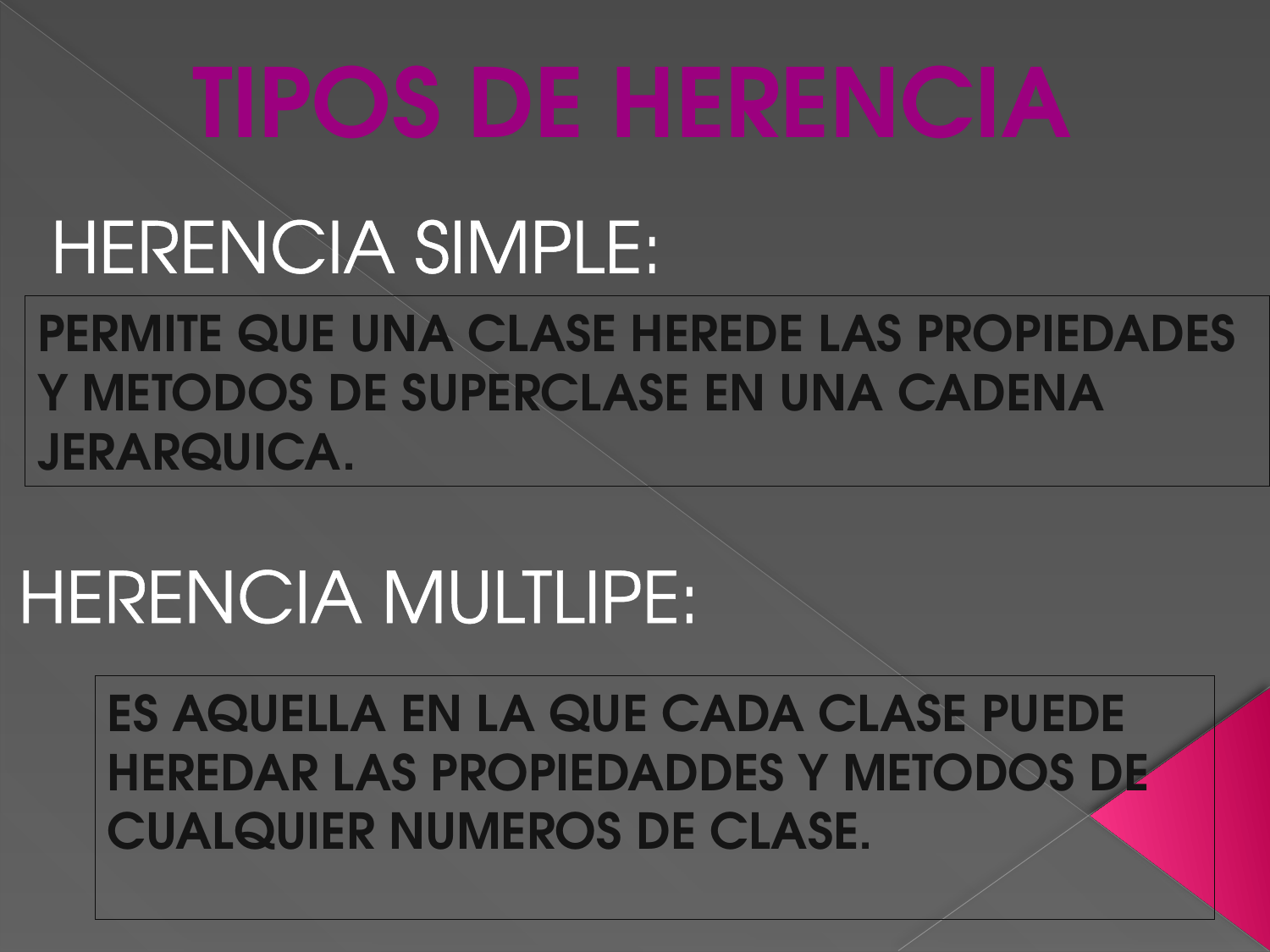

TIPOS DE HERENCIA
HERENCIA SIMPLE:
PERMITE QUE UNA CLASE HEREDE LAS PROPIEDADES Y METODOS DE SUPERCLASE EN UNA CADENA JERARQUICA.
HERENCIA MULTLIPE:
ES AQUELLA EN LA QUE CADA CLASE PUEDE HEREDAR LAS PROPIEDADDES Y METODOS DE CUALQUIER NUMEROS DE CLASE.